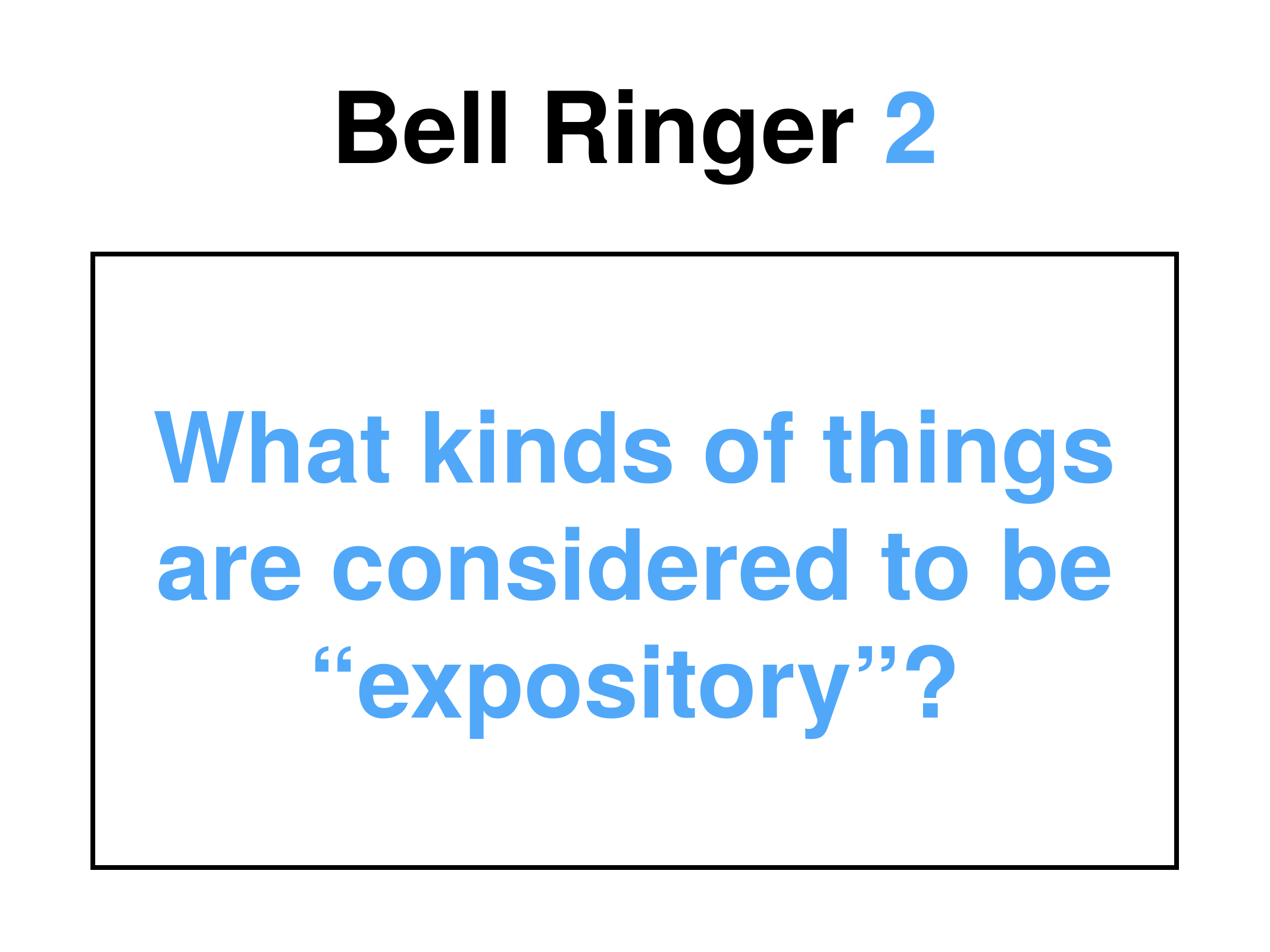

# Bell Ringer 2
What kinds of things are considered to be “expository”?